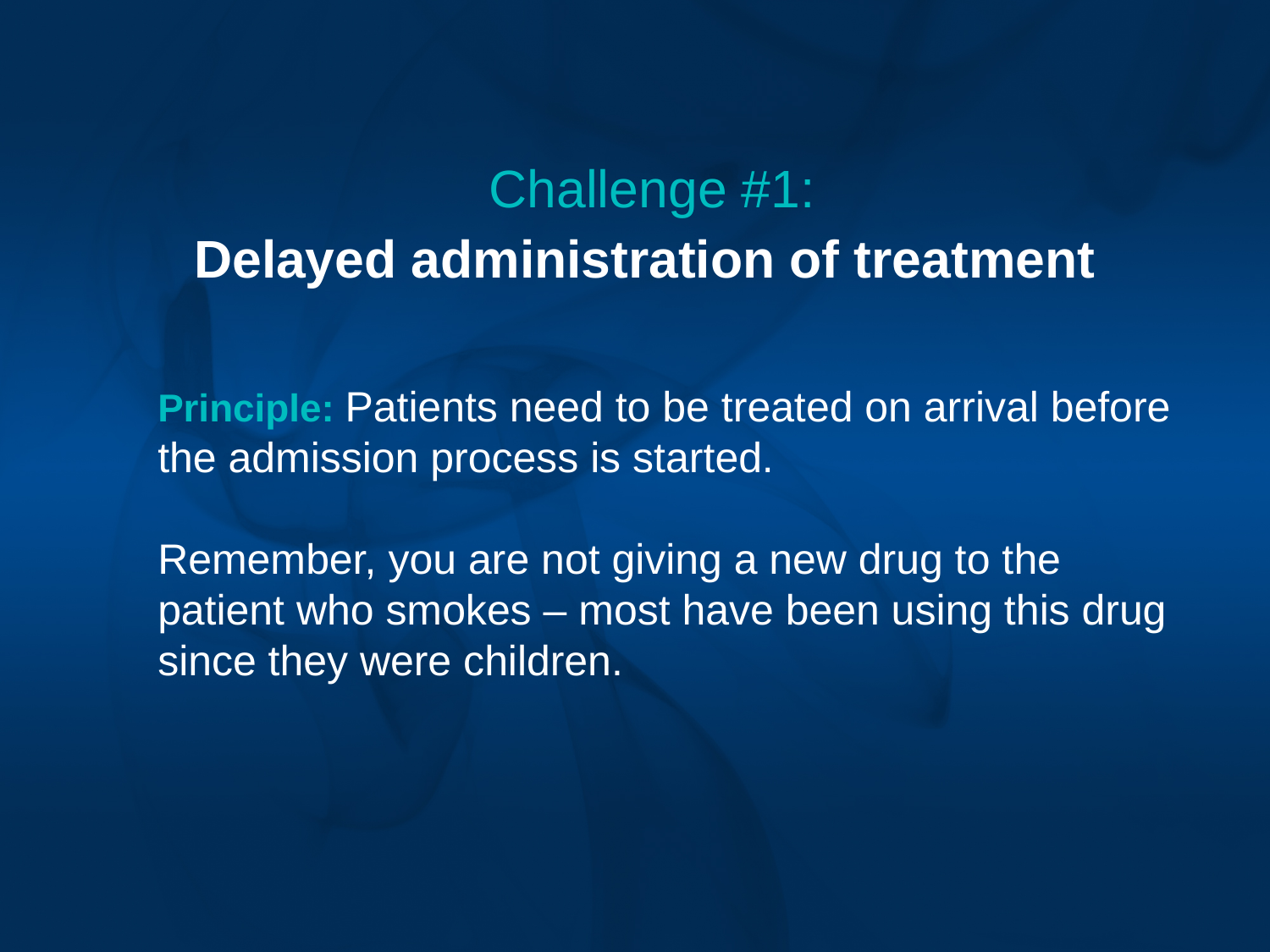

Challenge #1:
Delayed administration of treatment
Principle: Patients need to be treated on arrival before the admission process is started.

Remember, you are not giving a new drug to the patient who smokes ‒ most have been using this drug since they were children.